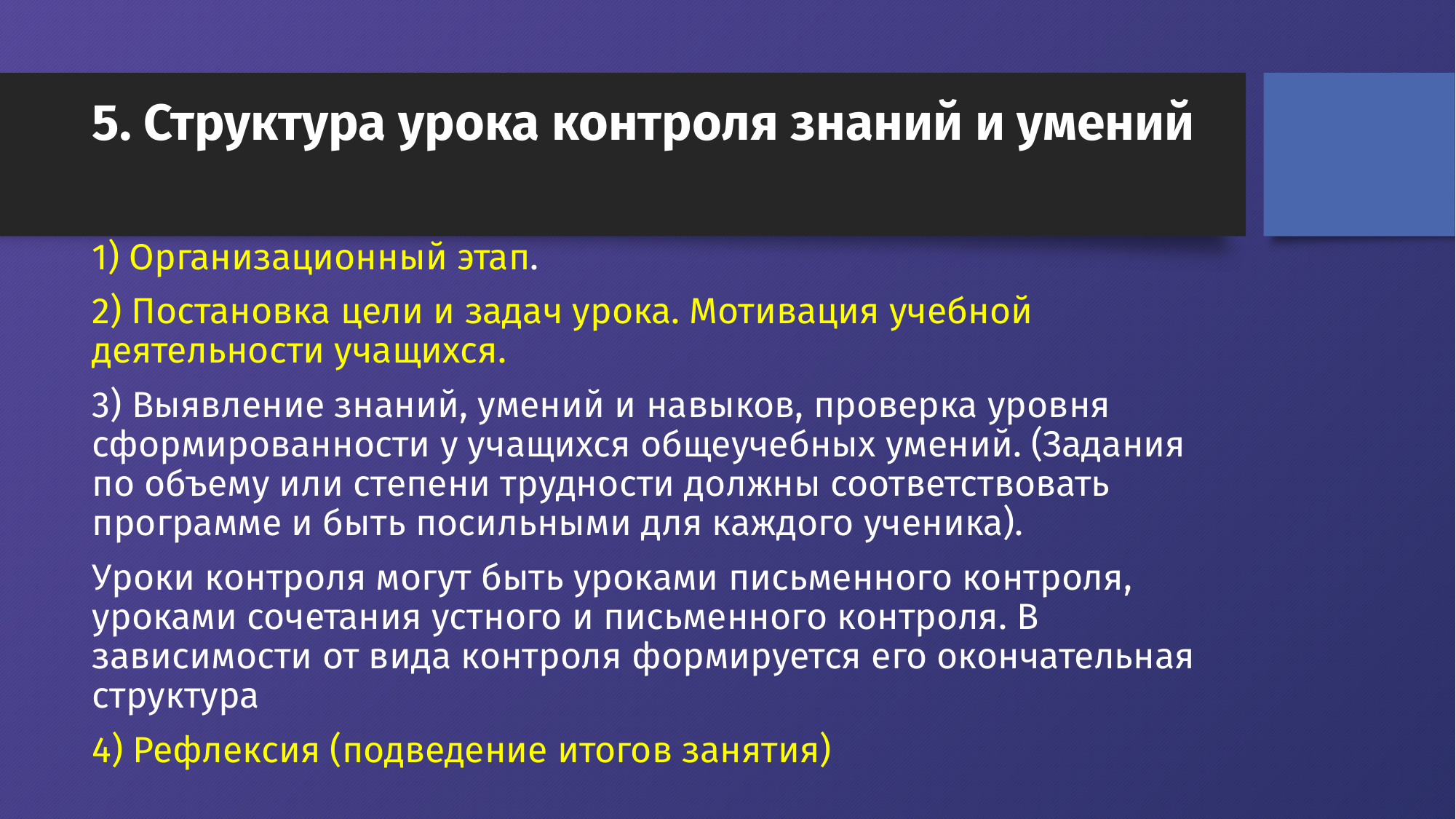

# 5. Структура урока контроля знаний и умений
1) Организационный этап.
2) Постановка цели и задач урока. Мотивация учебной деятельности учащихся.
3) Выявление знаний, умений и навыков, проверка уровня сформированности у учащихся общеучебных умений. (Задания по объему или степени трудности должны соответствовать программе и быть посильными для каждого ученика).
Уроки контроля могут быть уроками письменного контроля, уроками сочетания устного и письменного контроля. В зависимости от вида контроля формируется его окончательная структура
4) Рефлексия (подведение итогов занятия)